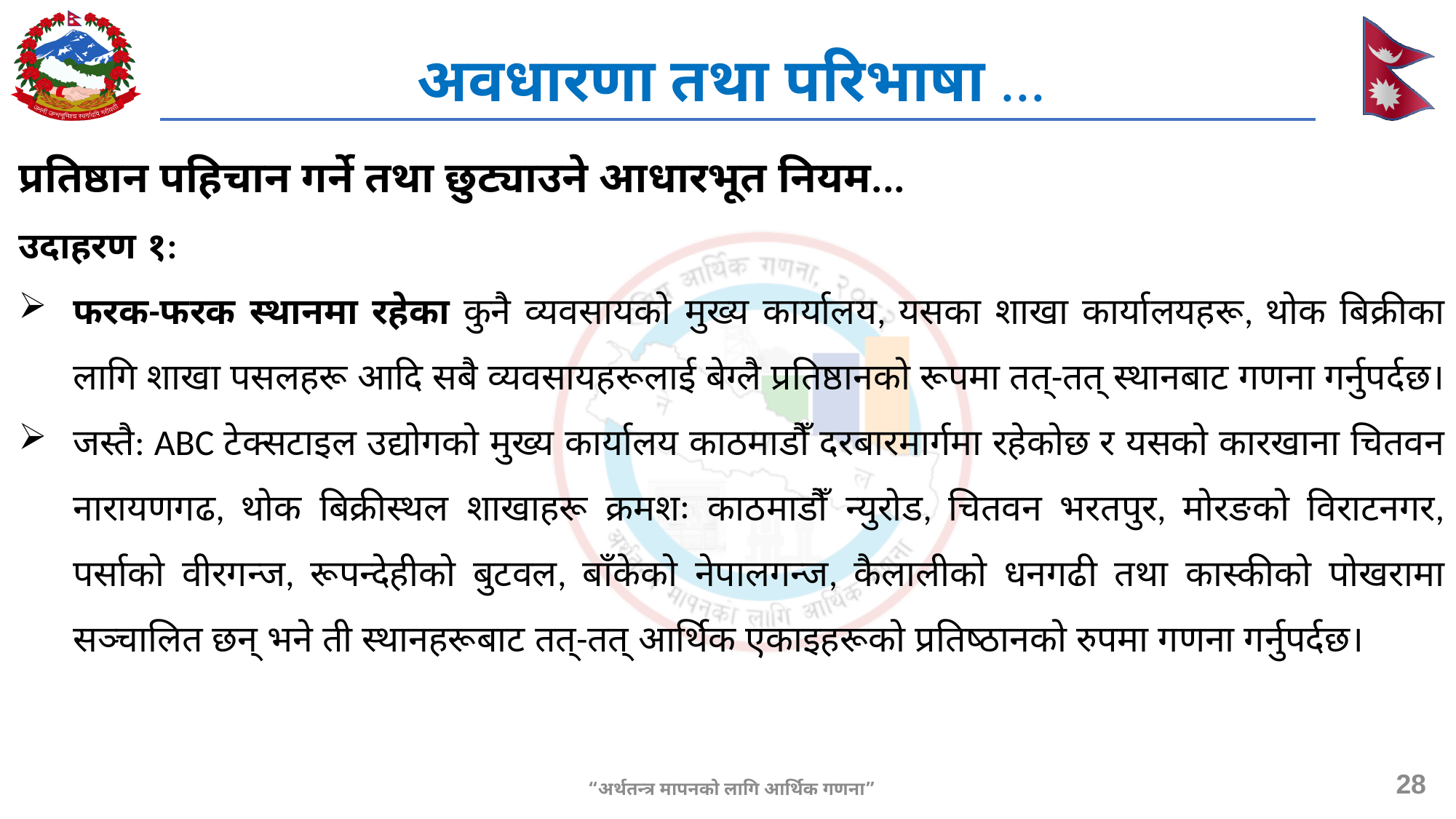

# अवधारणा तथा परिभाषा ...
प्रतिष्ठान पहिचान गर्ने तथा छुट्याउने आधारभूत नियम...
उदाहरण १:
फरक-फरक स्थानमा रहेका कुनै व्यवसायको मुख्य कार्यालय, यसका शाखा कार्यालयहरू, थोक बिक्रीका लागि शाखा पसलहरू आदि सबै व्यवसायहरूलाई बेग्लै प्रतिष्ठानको रूपमा तत्-तत् स्थानबाट गणना गर्नुपर्दछ।
जस्तै: ABC टेक्सटाइल उद्योगको मुख्य कार्यालय काठमाडौँ दरबारमार्गमा रहेकोछ र यसको कारखाना चितवन नारायणगढ, थोक बिक्रीस्थल शाखाहरू क्रमशः काठमाडौँ न्युरोड, चितवन भरतपुर, मोरङको विराटनगर, पर्साको वीरगन्ज, रूपन्देहीको बुटवल, बाँकेको नेपालगन्ज, कैलालीको धनगढी तथा कास्कीको पोखरामा सञ्चालित छन् भने ती स्थानहरूबाट तत्-तत् आर्थिक एकाइहरूको प्रतिष्ठानको रुपमा गणना गर्नुपर्दछ।

28
“अर्थतन्त्र मापनको लागि आर्थिक गणना”